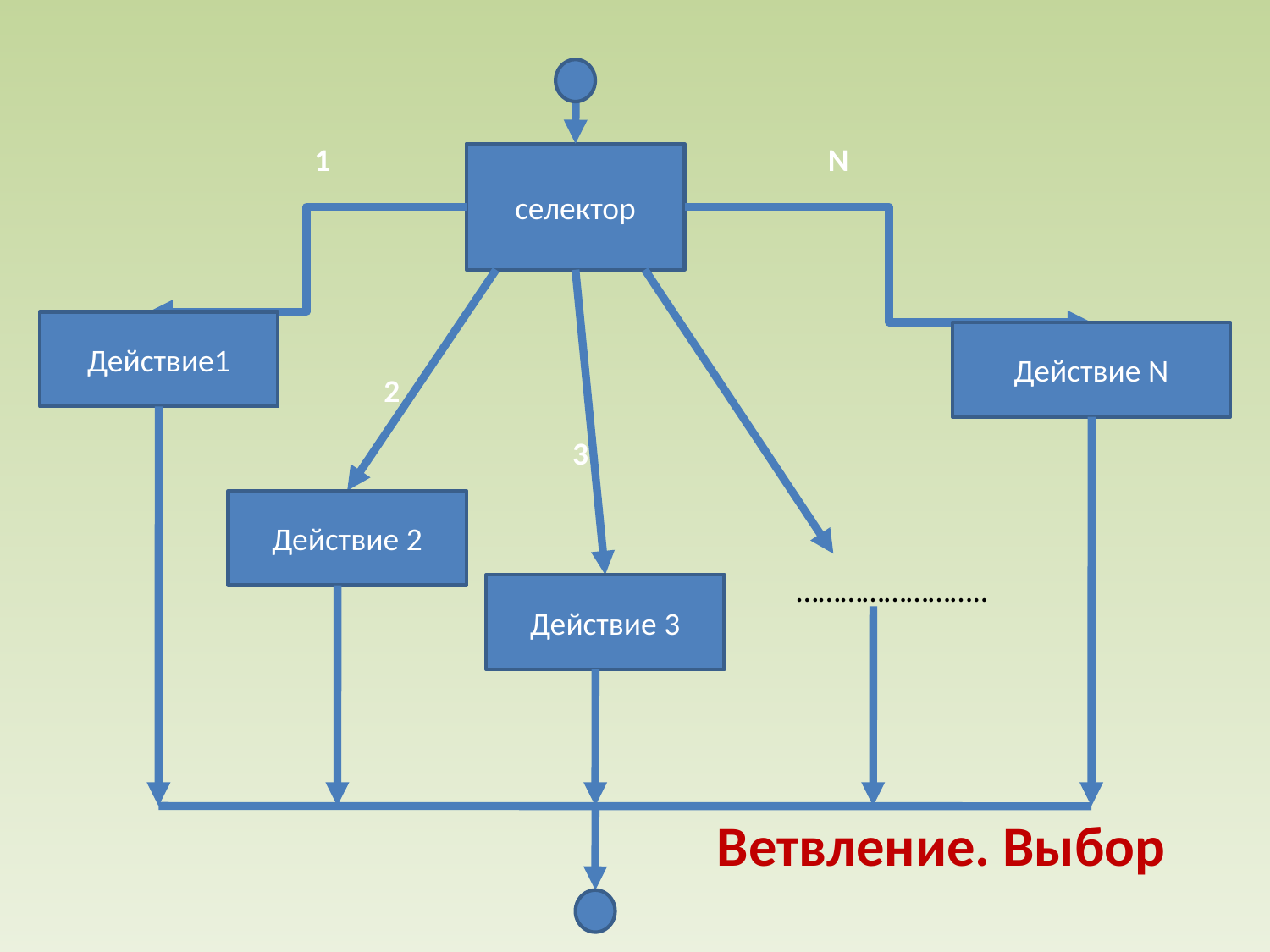

1
N
селектор
Действие1
Действие N
2
3
Действие 2
……………………..
Действие 3

Ветвление. Выбор